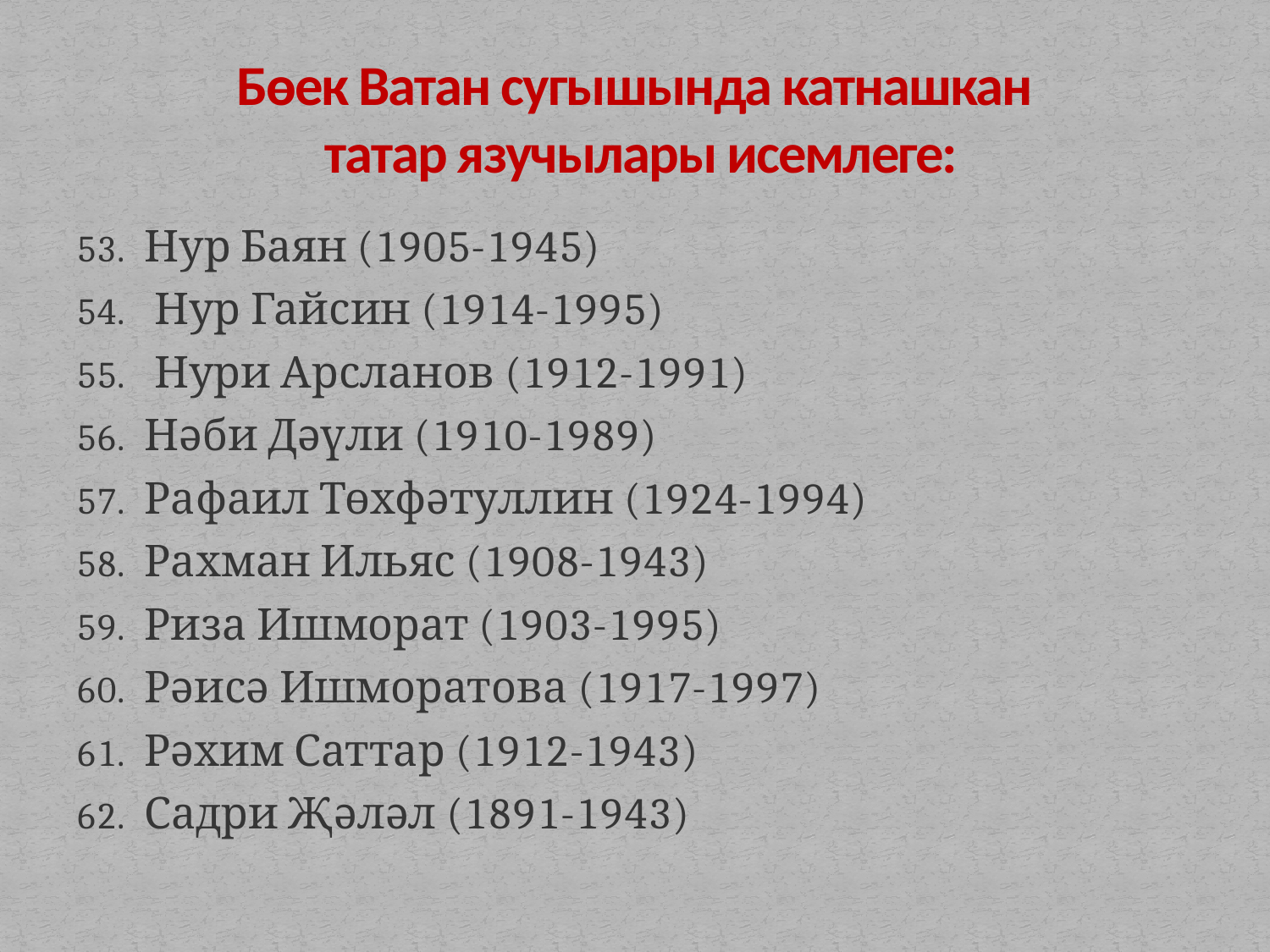

# Бөек Ватан сугышында катнашкан татар язучылары исемлеге:
Нур Баян (1905-1945)
 Нур Гайсин (1914-1995)
 Нури Арсланов (1912-1991)
Нәби Дәүли (1910-1989)
Рафаил Төхфәтуллин (1924-1994)
Рахман Ильяс (1908-1943)
Риза Ишморат (1903-1995)
Рәисә Ишморатова (1917-1997)
Рәхим Саттар (1912-1943)
Садри Җәләл (1891-1943)